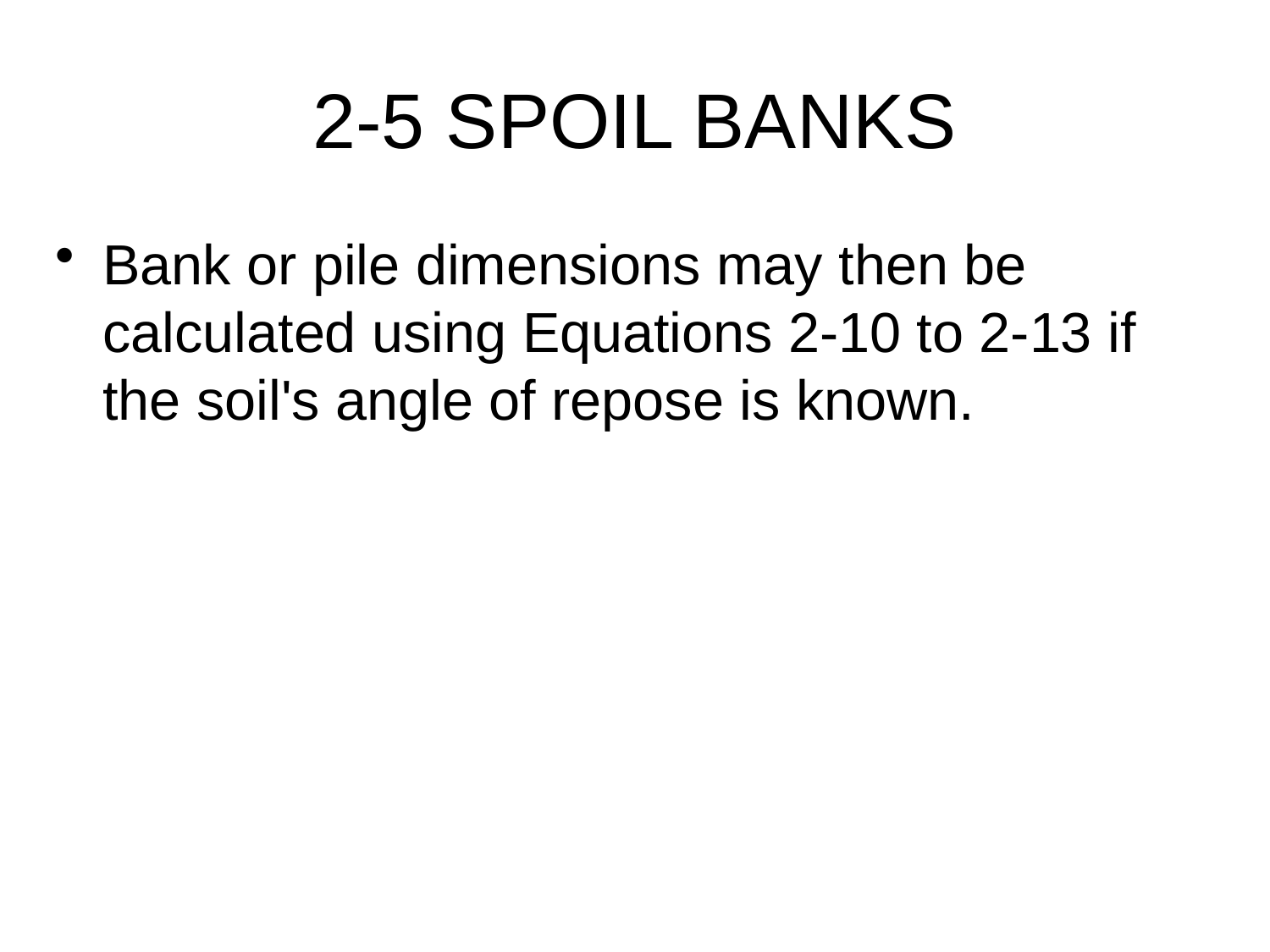

# 2-5 SPOIL BANKS
Bank or pile dimensions may then be calculated using Equations 2-10 to 2-13 if the soil's angle of repose is known.